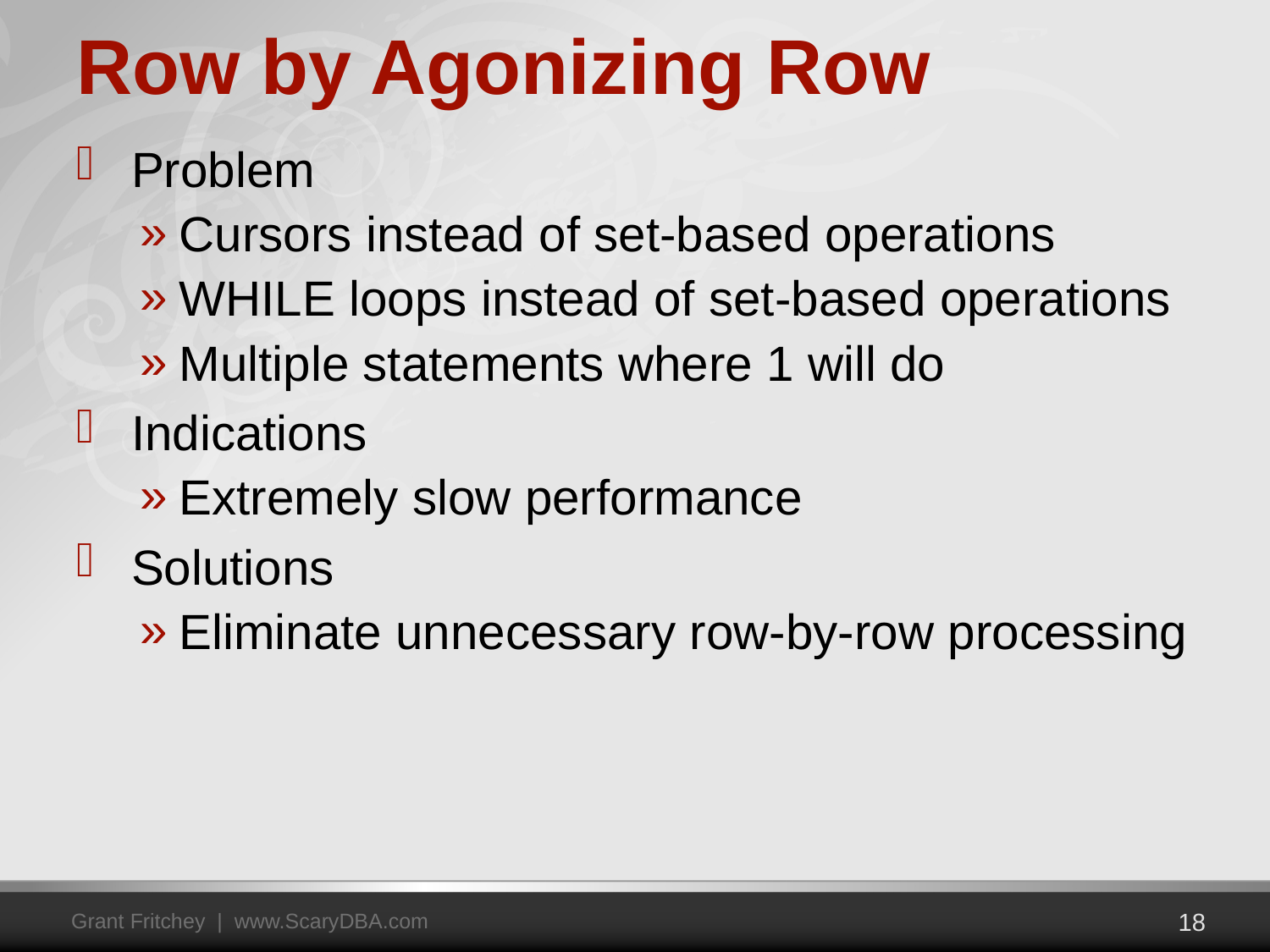

# Row by Agonizing Row
Problem
Cursors instead of set-based operations
WHILE loops instead of set-based operations
Multiple statements where 1 will do
Indications
Extremely slow performance
Solutions
Eliminate unnecessary row-by-row processing
18